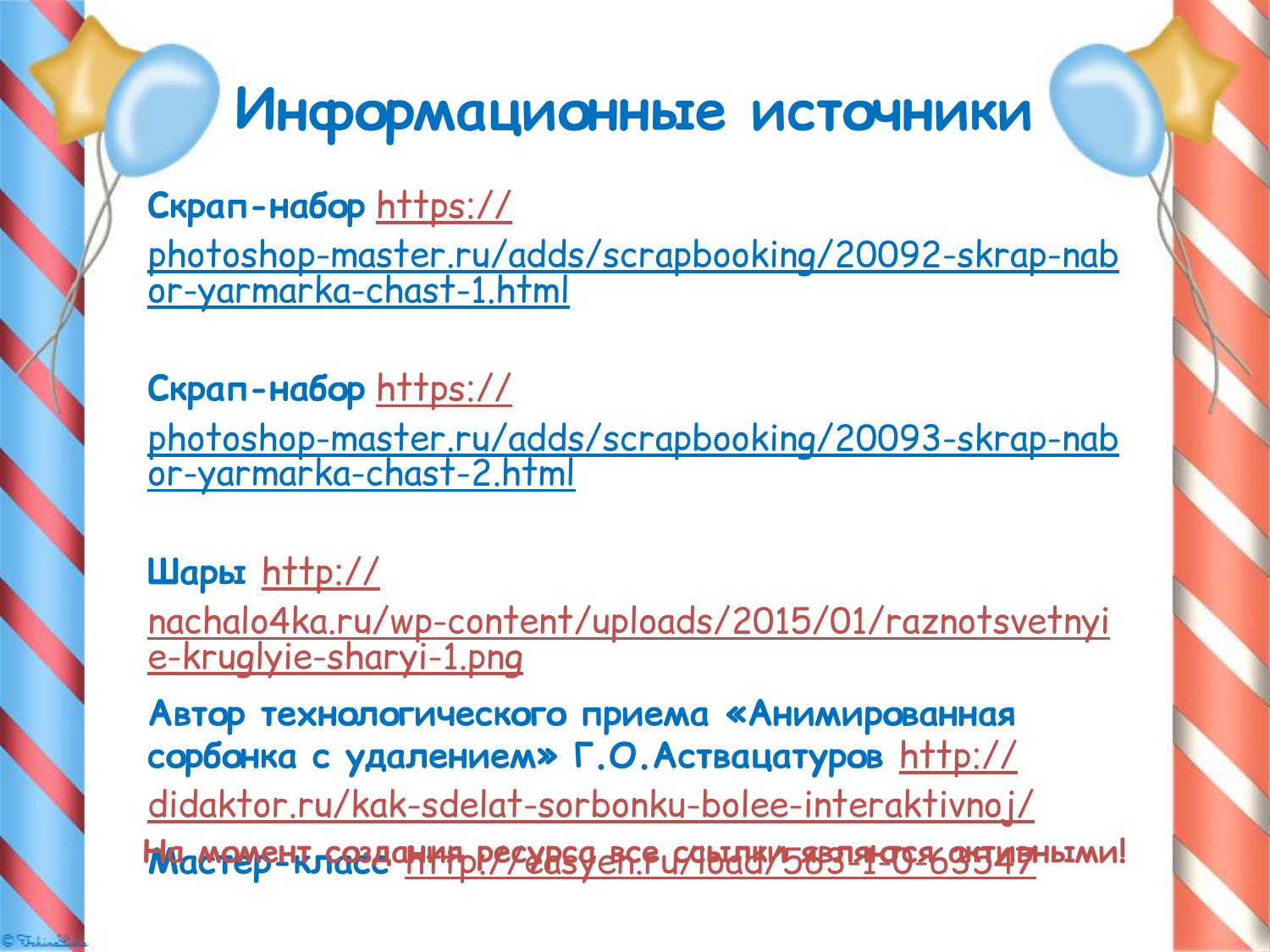

# Информационные источники
Скрап-набор https://photoshop-master.ru/adds/scrapbooking/20092-skrap-nabor-yarmarka-chast-1.html
Скрап-набор https://photoshop-master.ru/adds/scrapbooking/20093-skrap-nabor-yarmarka-chast-2.html
Шары http://nachalo4ka.ru/wp-content/uploads/2015/01/raznotsvetnyie-kruglyie-sharyi-1.png
Автор технологического приема «Анимированная сорбонка с удалением» Г.О.Аствацатуров http://didaktor.ru/kak-sdelat-sorbonku-bolee-interaktivnoj/
Мастер-класс http://easyen.ru/load/563-1-0-63547
На момент создания ресурса все ссылки являются активными!